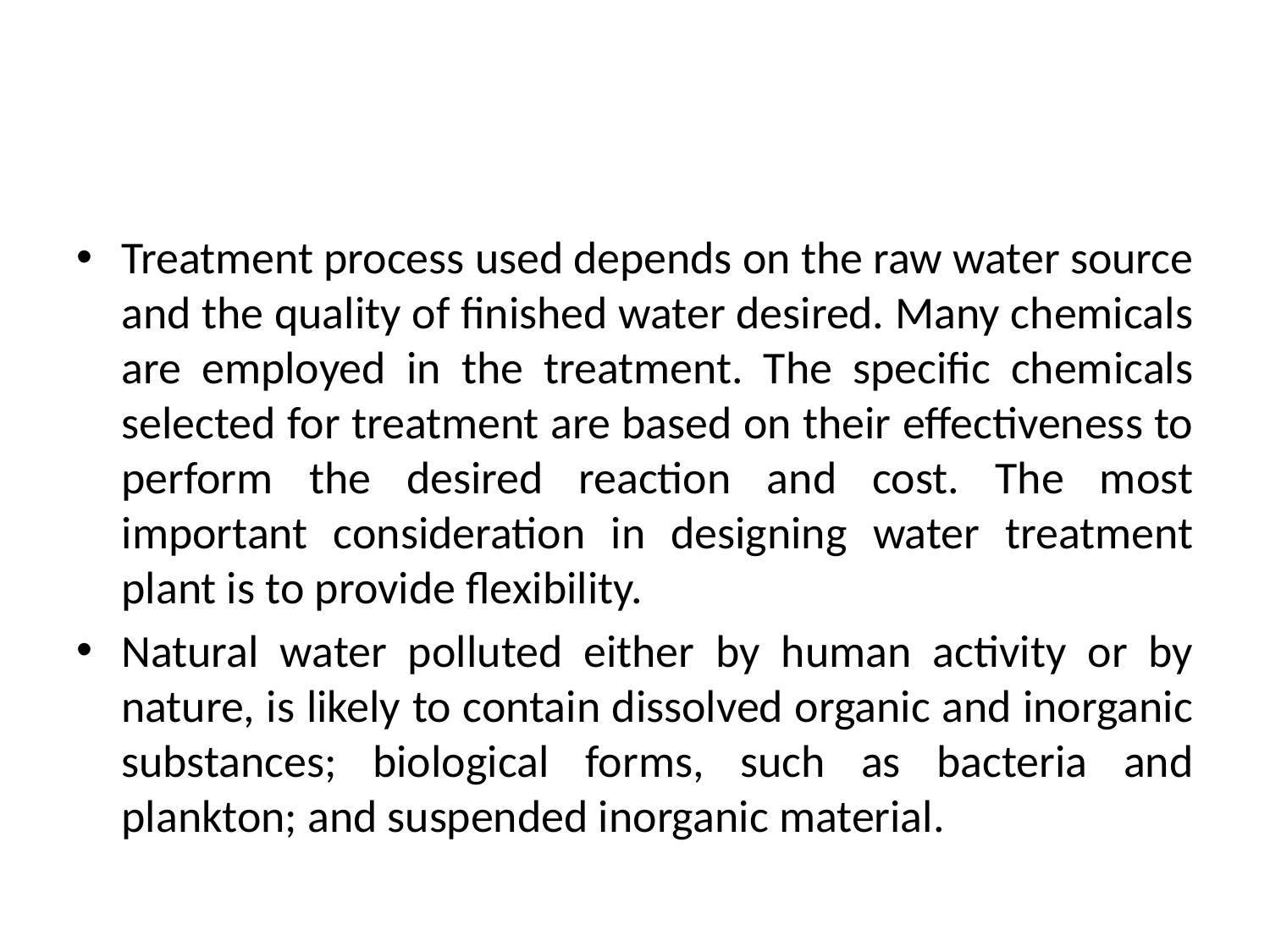

#
Treatment process used depends on the raw water source and the quality of finished water desired. Many chemicals are employed in the treatment. The specific chemicals selected for treatment are based on their effectiveness to perform the desired reaction and cost. The most important consideration in designing water treatment plant is to provide flexibility.
Natural water polluted either by human activity or by nature, is likely to contain dissolved organic and inorganic substances; biological forms, such as bacteria and plankton; and suspended inorganic material.